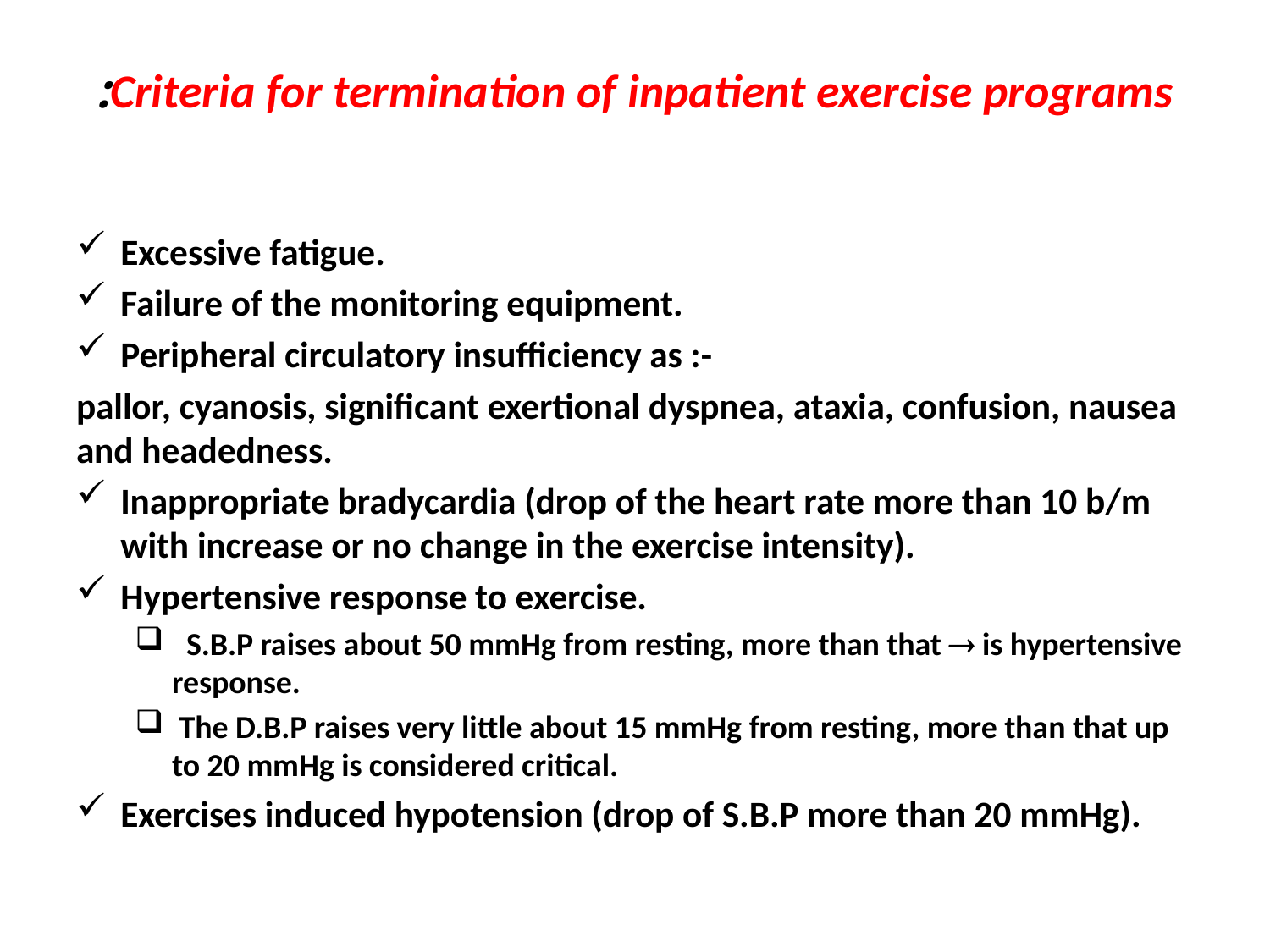

# Criteria for termination of inpatient exercise programs:
Excessive fatigue.
Failure of the monitoring equipment.
Peripheral circulatory insufficiency as :-
pallor, cyanosis, significant exertional dyspnea, ataxia, confusion, nausea and headedness.
Inappropriate bradycardia (drop of the heart rate more than 10 b/m with increase or no change in the exercise intensity).
Hypertensive response to exercise.
  S.B.P raises about 50 mmHg from resting, more than that → is hypertensive response.
 The D.B.P raises very little about 15 mmHg from resting, more than that up to 20 mmHg is considered critical.
Exercises induced hypotension (drop of S.B.P more than 20 mmHg).